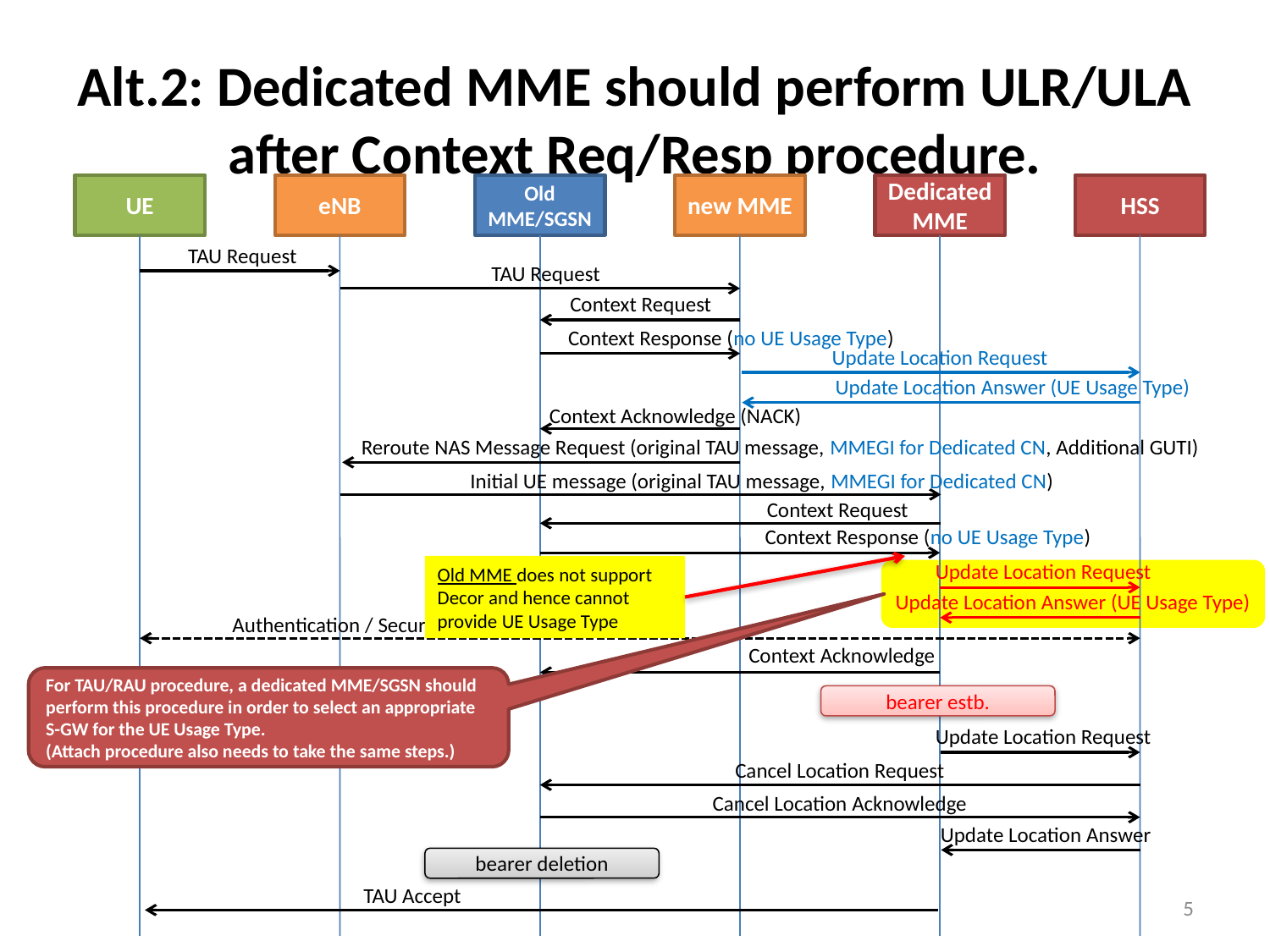

# Alt.2: Dedicated MME should perform ULR/ULA after Context Req/Resp procedure.
UE
eNB
Old MME/SGSN
new MME
Dedicated MME
HSS
TAU Request
TAU Request
Context Request
Context Response (no UE Usage Type)
Update Location Request
Update Location Answer (UE Usage Type)
Context Acknowledge (NACK)
Reroute NAS Message Request (original TAU message, MMEGI for Dedicated CN, Additional GUTI)
Initial UE message (original TAU message, MMEGI for Dedicated CN)
Context Request
Context Response (no UE Usage Type)
Update Location Request
Old MME does not support Decor and hence cannot provide UE Usage Type

Update Location Answer (UE Usage Type)
Authentication / Security
Context Acknowledge
For TAU/RAU procedure, a dedicated MME/SGSN should perform this procedure in order to select an appropriate S-GW for the UE Usage Type.
(Attach procedure also needs to take the same steps.)
bearer estb.
Update Location Request
Cancel Location Request
Cancel Location Acknowledge
Update Location Answer
bearer deletion
TAU Accept
5